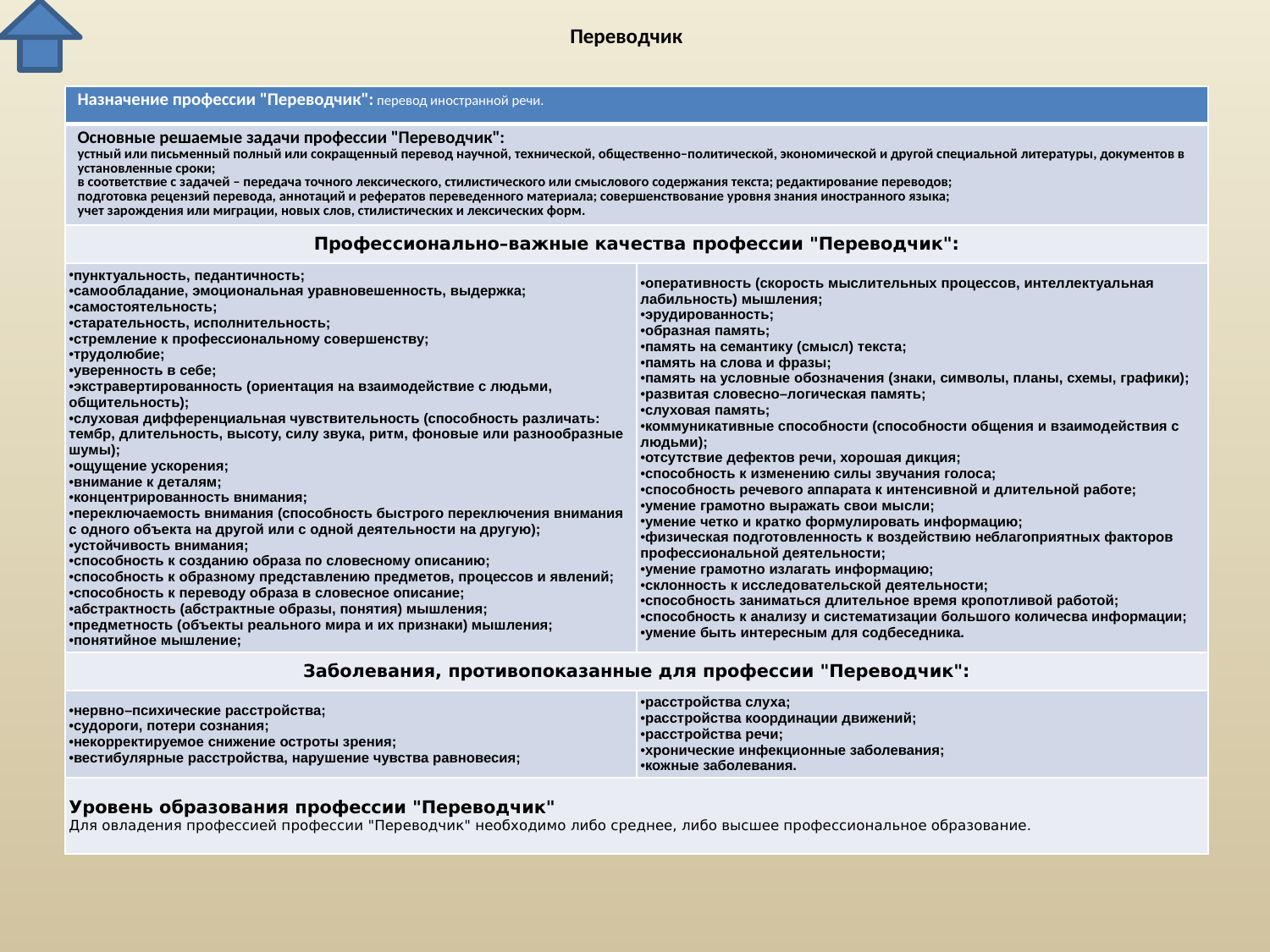

# Переводчик
| Назначение профессии "Переводчик": перевод иностранной речи. |  |
| --- | --- |
| Основные решаемые задачи профессии "Переводчик": устный или письменный полный или сокращенный перевод научной, технической, общественно–политической, экономической и другой специальной литературы, документов в установленные сроки; в соответствие с задачей – передача точного лексического, стилистического или смыслового содержания текста; редактирование переводов; подготовка рецензий перевода, аннотаций и рефератов переведенного материала; совершенствование уровня знания иностранного языка; учет зарождения или миграции, новых слов, стилистических и лексических форм. |  |
| Профессионально–важные качества профессии "Переводчик": |  |
| пунктуальность, педантичность; самообладание, эмоциональная уравновешенность, выдержка; самостоятельность; старательность, исполнительность; стремление к профессиональному совершенству; трудолюбие; уверенность в себе; экстравертированность (ориентация на взаимодействие с людьми, общительность); слуховая дифференциальная чувствительность (способность различать: тембр, длительность, высоту, силу звука, ритм, фоновые или разнообразные шумы); ощущение ускорения; внимание к деталям; концентрированность внимания; переключаемость внимания (способность быстрого переключения внимания с одного объекта на другой или с одной деятельности на другую); устойчивость внимания; способность к созданию образа по словесному описанию; способность к образному представлению предметов, процессов и явлений; способность к переводу образа в словесное описание; абстрактность (абстрактные образы, понятия) мышления; предметность (объекты реального мира и их признаки) мышления; понятийное мышление; | оперативность (скорость мыслительных процессов, интеллектуальная лабильность) мышления; эрудированность; образная память; память на семантику (смысл) текста; память на слова и фразы; память на условные обозначения (знаки, символы, планы, схемы, графики); развитая словесно–логическая память; слуховая память; коммуникативные способности (способности общения и взаимодействия с людьми); отсутствие дефектов речи, хорошая дикция; способность к изменению силы звучания голоса; способность речевого аппарата к интенсивной и длительной работе; умение грамотно выражать свои мысли; умение четко и кратко формулировать информацию; физическая подготовленность к воздействию неблагоприятных факторов профессиональной деятельности; умение грамотно излагать информацию; склонность к исследовательской деятельности; способность заниматься длительное время кропотливой работой; способность к анализу и систематизации большого количесва информации; умение быть интересным для содбеседника. |
| Заболевания, противопоказанные для профессии "Переводчик": |  |
| нервно–психические расстройства; судороги, потери сознания; некорректируемое снижение остроты зрения; вестибулярные расстройства, нарушение чувства равновесия; | расстройства слуха; расстройства координации движений; расстройства речи; хронические инфекционные заболевания; кожные заболевания. |
| Уровень образования профессии "Переводчик" Для овладения профессией профессии "Переводчик" необходимо либо среднее, либо высшее профессиональное образование. |  |